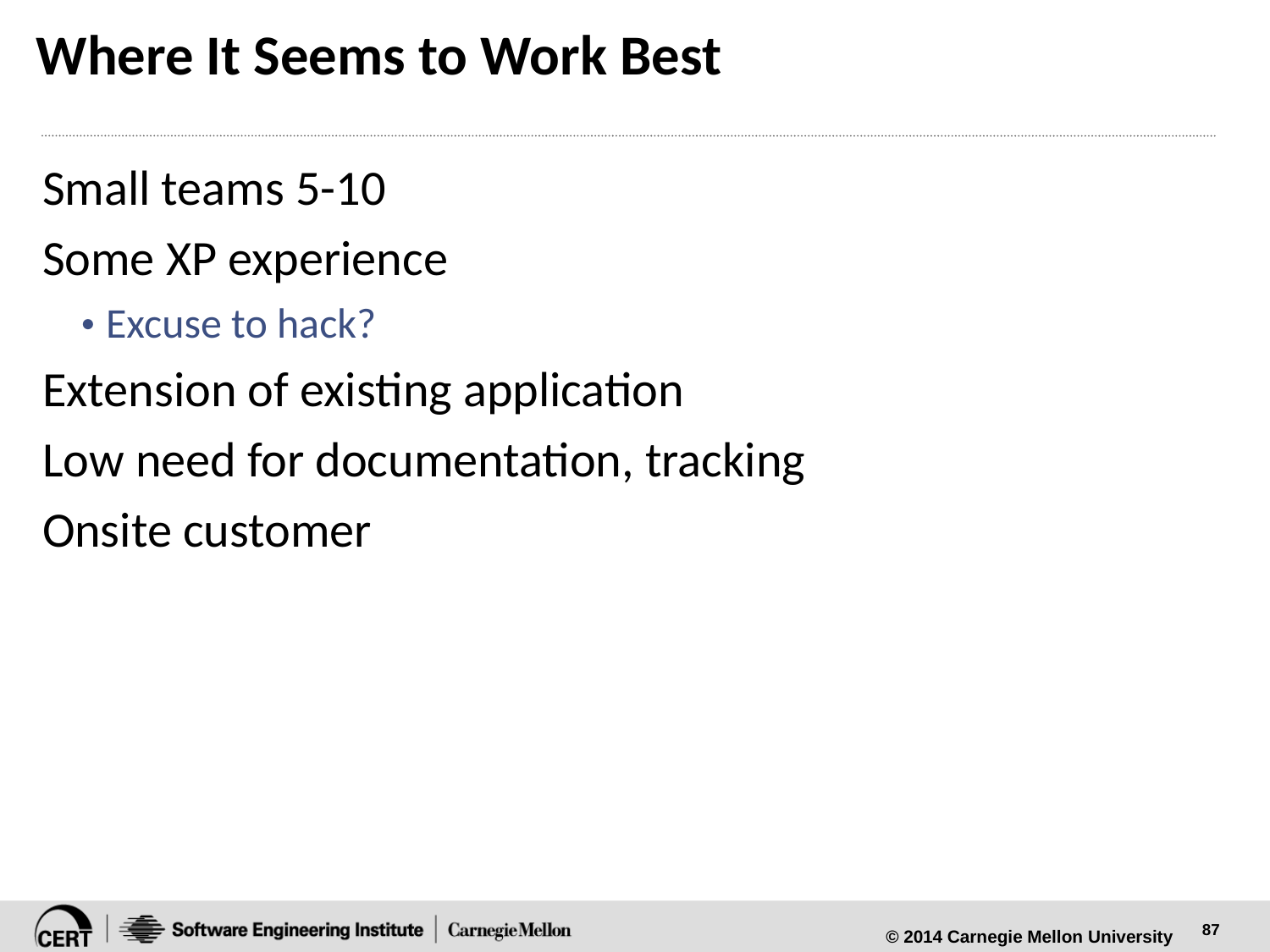

# Where It Seems to Work Best
Small teams 5-10
Some XP experience
Excuse to hack?
Extension of existing application
Low need for documentation, tracking
Onsite customer